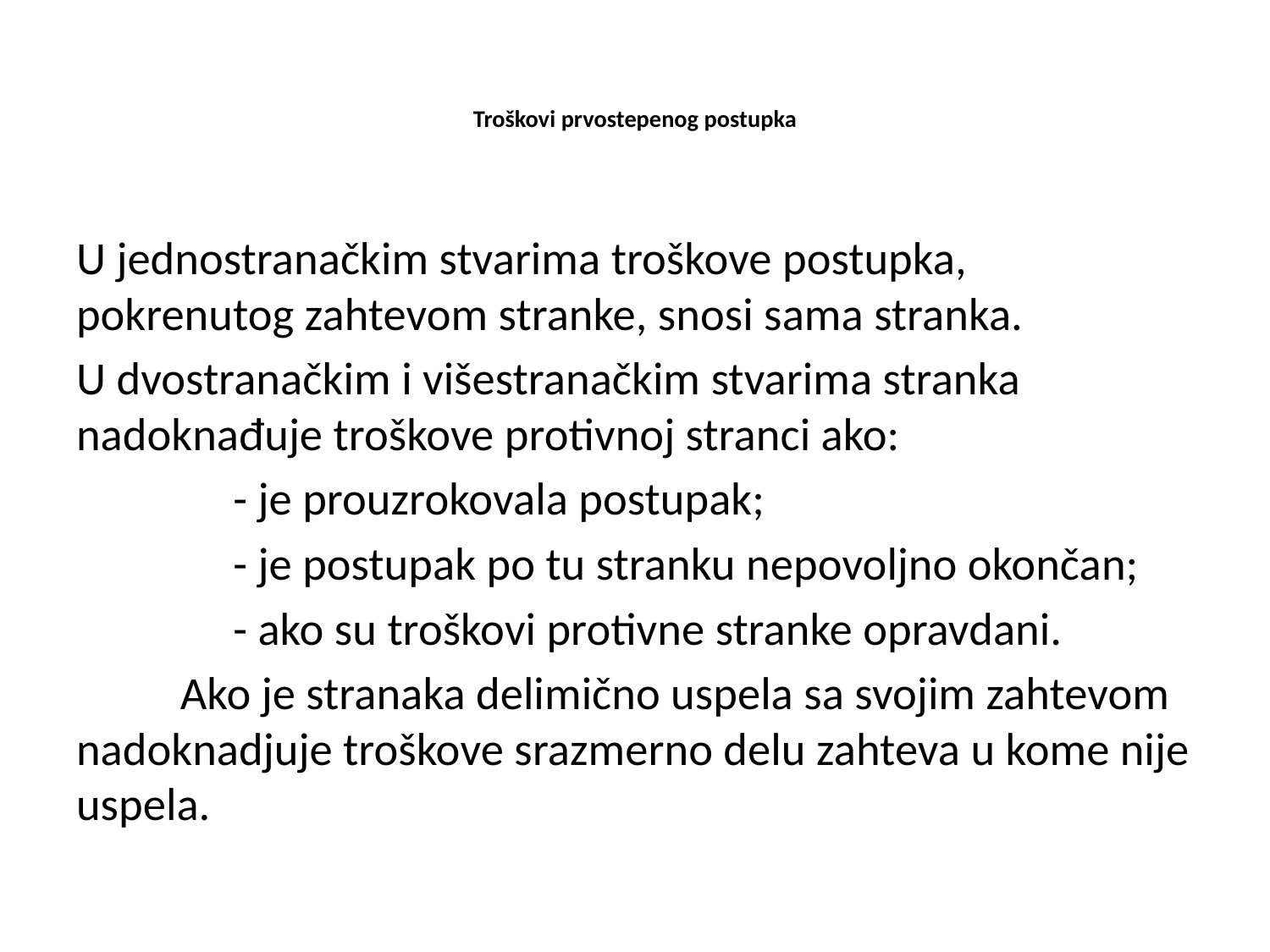

# Troškovi prvostepenog postupka
U jednostranačkim stvarima troškove postupka, pokrenutog zahtevom stranke, snosi sama stranka.
U dvostranačkim i višestranačkim stvarima stranka nadoknađuje troškove protivnoj stranci ako:
	     - je prouzrokovala postupak;
	     - je postupak po tu stranku nepovoljno okončan;
	     - ako su troškovi protivne stranke opravdani.
	Ako je stranaka delimično uspela sa svojim zahtevom nadoknadjuje troškove srazmerno delu zahteva u kome nije uspela.